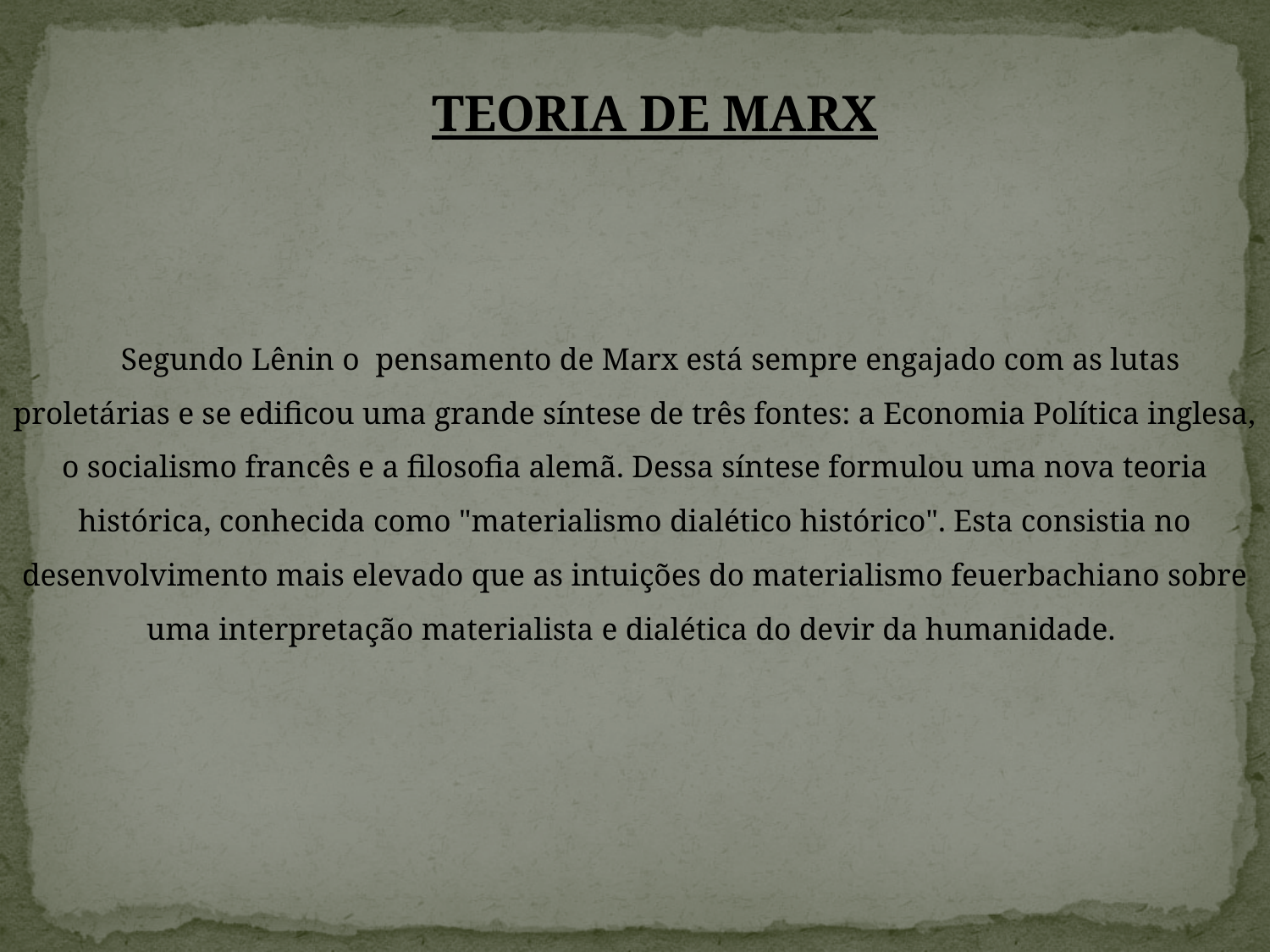

TEORIA DE MARX
    Segundo Lênin o  pensamento de Marx está sempre engajado com as lutas proletárias e se edificou uma grande síntese de três fontes: a Economia Política inglesa, o socialismo francês e a filosofia alemã. Dessa síntese formulou uma nova teoria histórica, conhecida como "materialismo dialético histórico". Esta consistia no desenvolvimento mais elevado que as intuições do materialismo feuerbachiano sobre uma interpretação materialista e dialética do devir da humanidade.